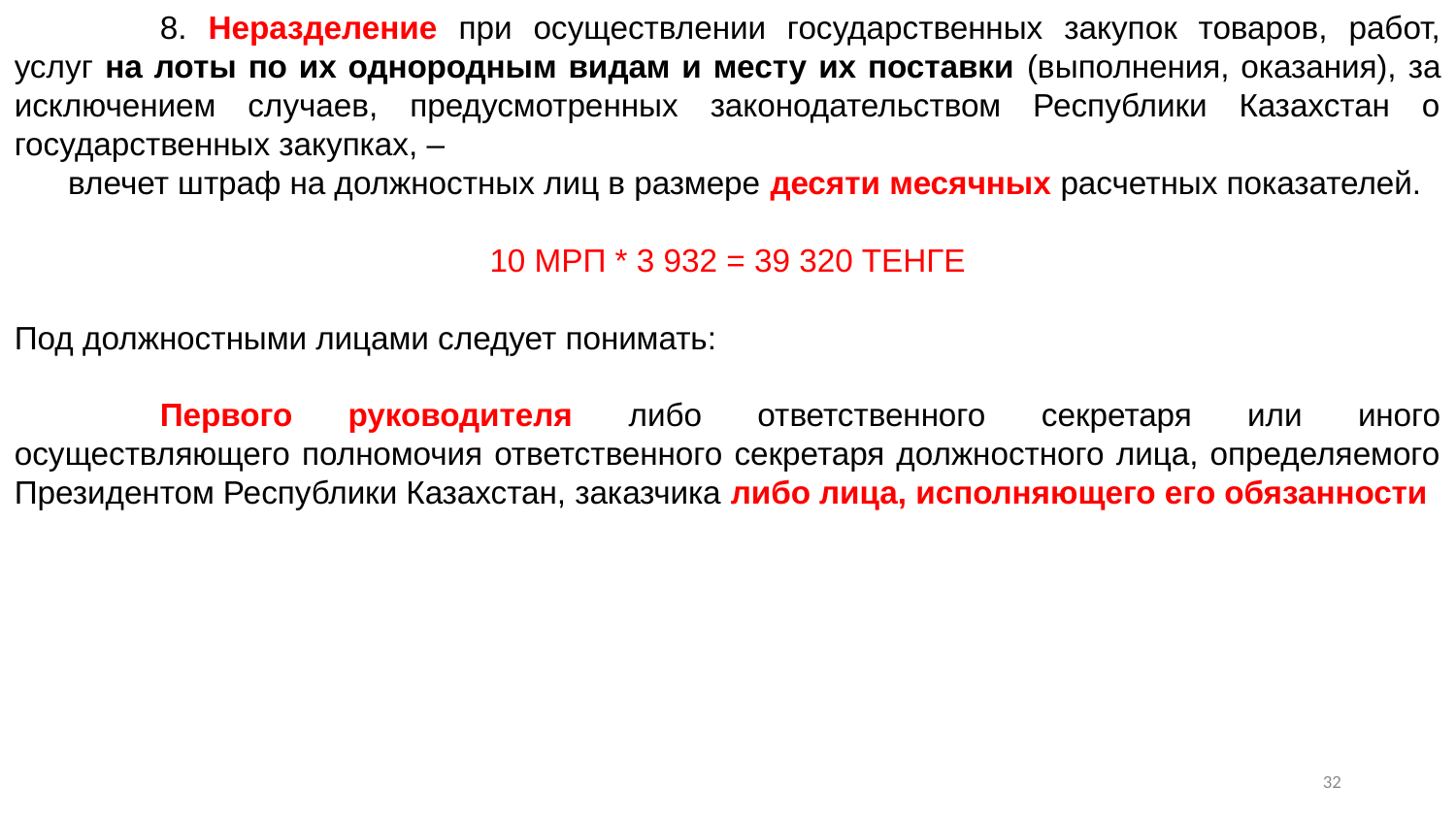

8. Неразделение при осуществлении государственных закупок товаров, работ, услуг на лоты по их однородным видам и месту их поставки (выполнения, оказания), за исключением случаев, предусмотренных законодательством Республики Казахстан о государственных закупках, –
      влечет штраф на должностных лиц в размере десяти месячных расчетных показателей.

10 МРП * 3 932 = 39 320 ТЕНГЕ

Под должностными лицами следует понимать:

	Первого руководителя либо ответственного секретаря или иного осуществляющего полномочия ответственного секретаря должностного лица, определяемого Президентом Республики Казахстан, заказчика либо лица, исполняющего его обязанности
32